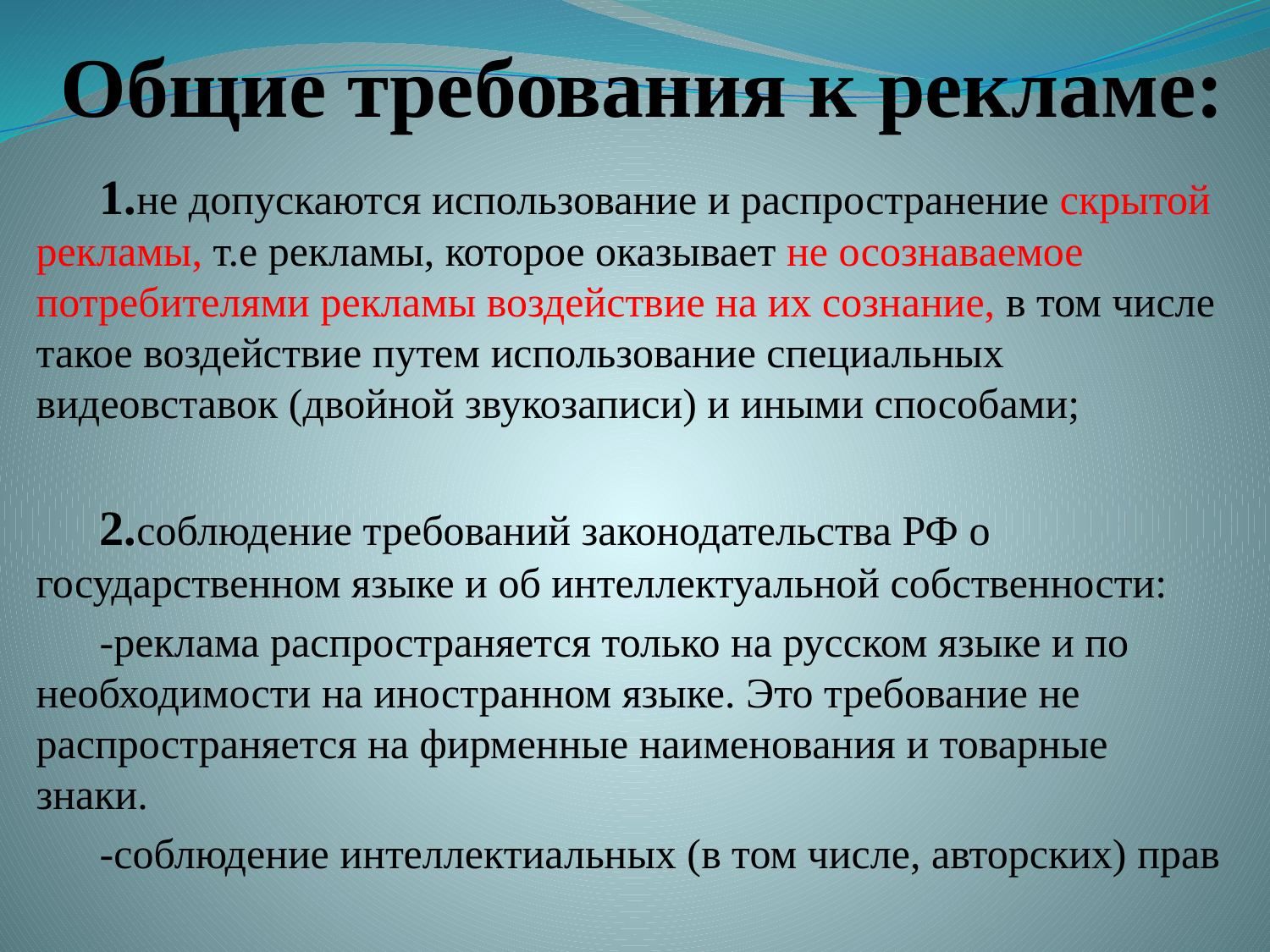

# Общие требования к рекламе:
1.не допускаются использование и распространение скрытой рекламы, т.е рекламы, которое оказывает не осознаваемое потребителями рекламы воздействие на их сознание, в том числе такое воздействие путем использование специальных видеовставок (двойной звукозаписи) и иными способами;

2.соблюдение требований законодательства РФ о государственном языке и об интеллектуальной собственности:
-реклама распространяется только на русском языке и по необходимости на иностранном языке. Это требование не распространяется на фирменные наименования и товарные знаки.
-соблюдение интеллектиальных (в том числе, авторских) прав